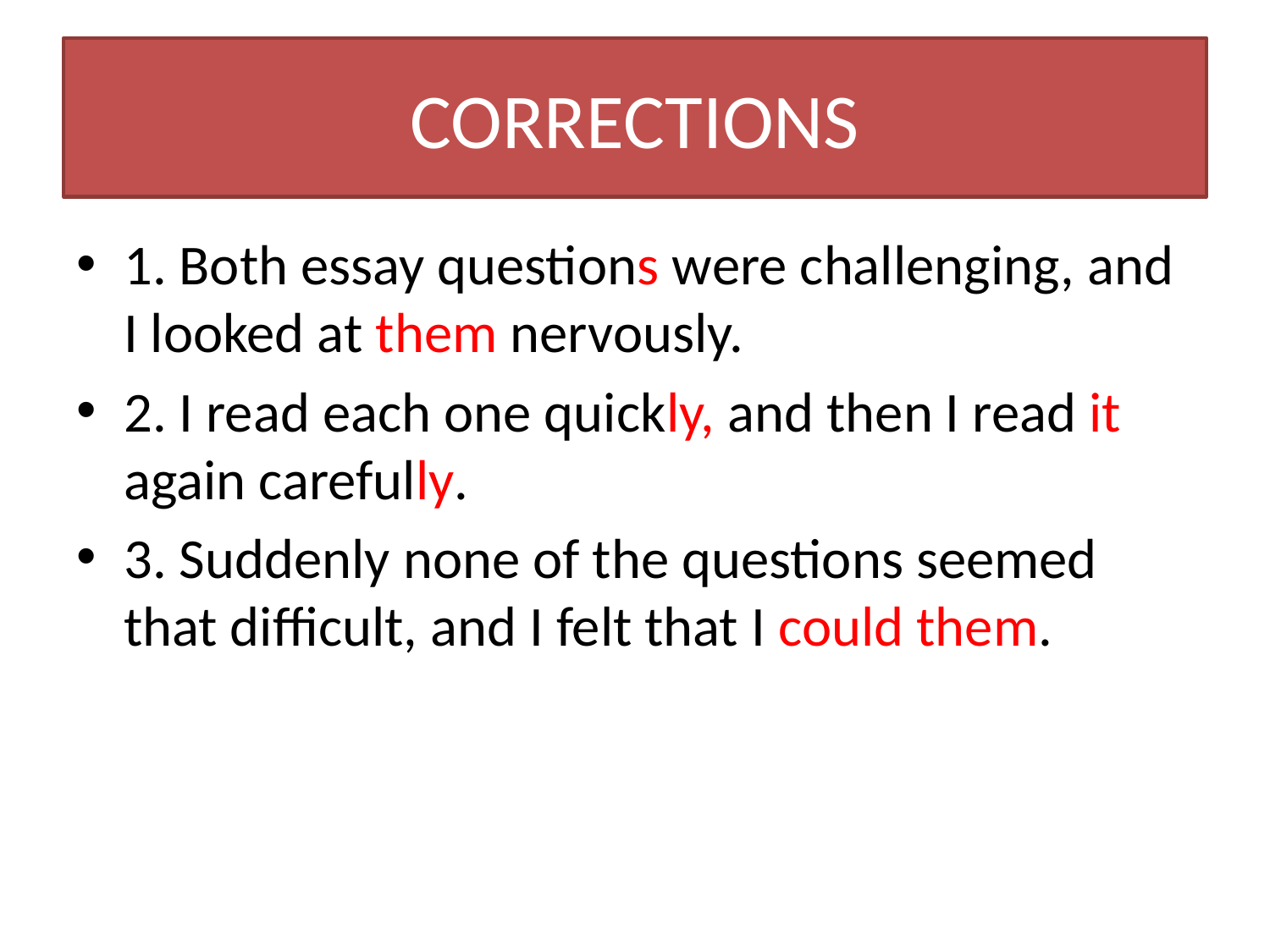

# CORRECTIONS
1. Both essay questions were challenging, and I looked at them nervously.
2. I read each one quickly, and then I read it again carefully.
3. Suddenly none of the questions seemed that difficult, and I felt that I could them.